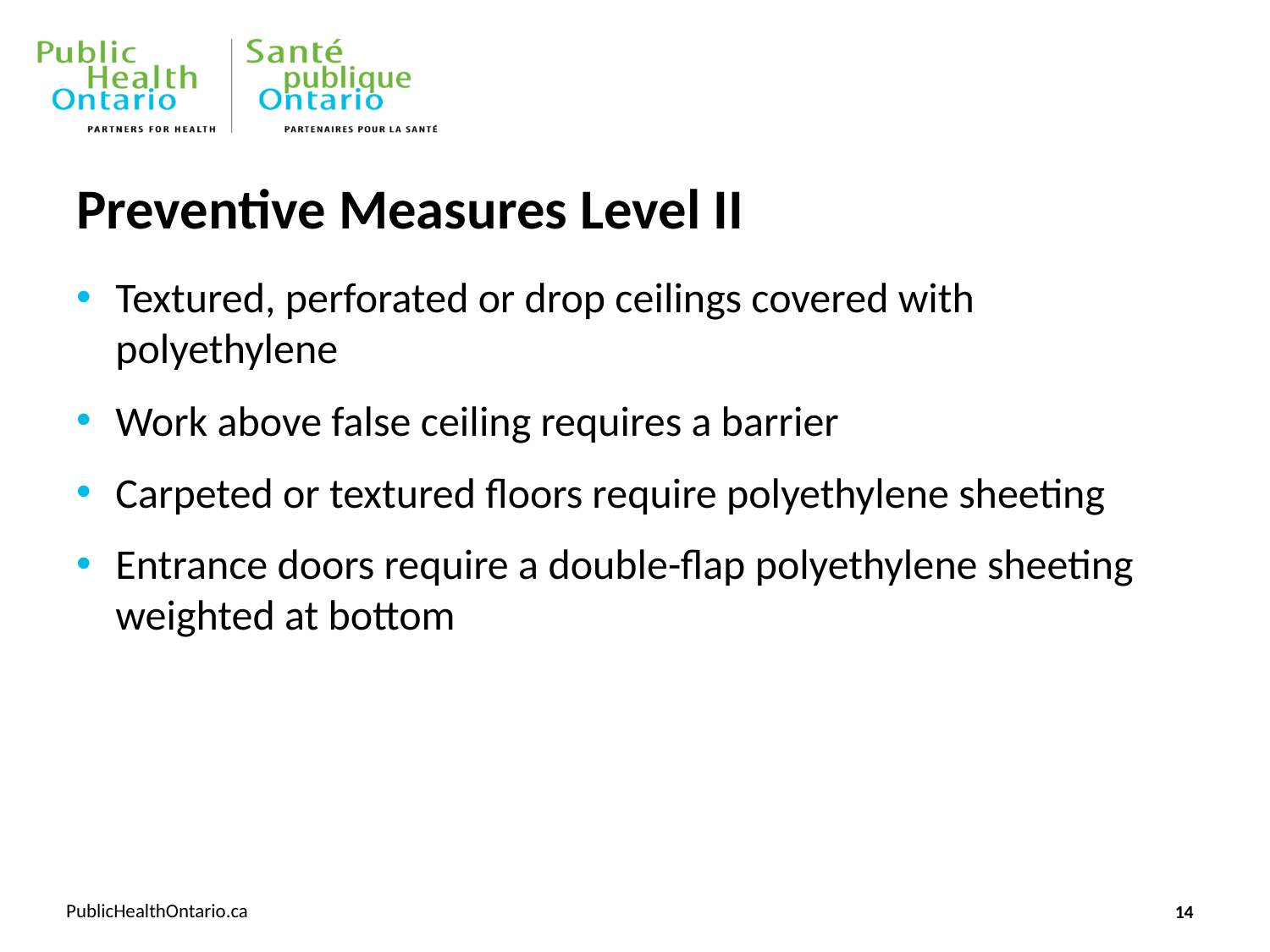

# Preventive Measures Level II
Textured, perforated or drop ceilings covered with polyethylene
Work above false ceiling requires a barrier
Carpeted or textured floors require polyethylene sheeting
Entrance doors require a double-flap polyethylene sheeting weighted at bottom

14